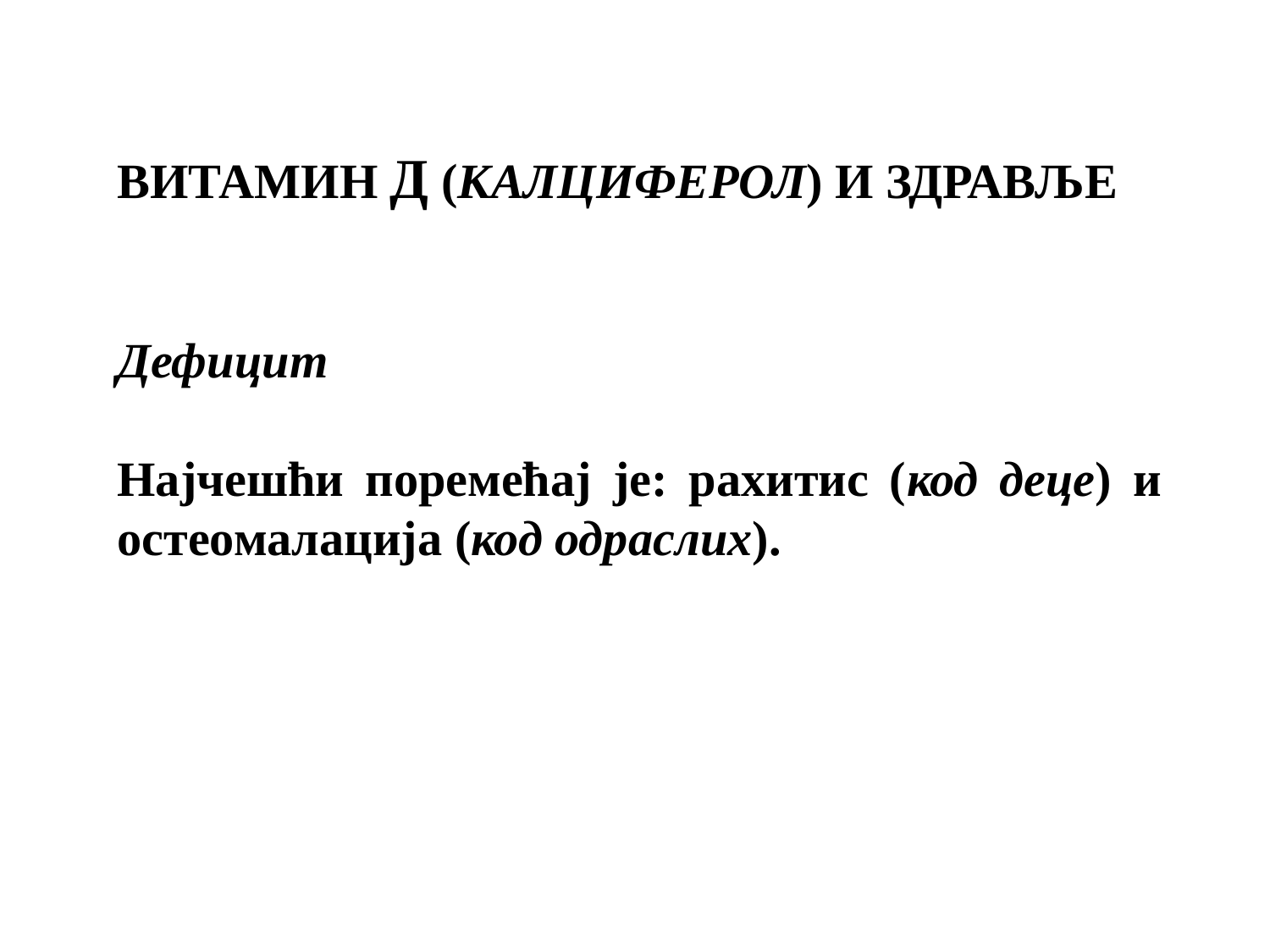

ВИТАМИН Д (КАЛЦИФЕРОЛ) И ЗДРАВЉЕ

Дефицит

Најчешћи поремећај је: рахитис (код деце) и остеомалација (код одраслих).